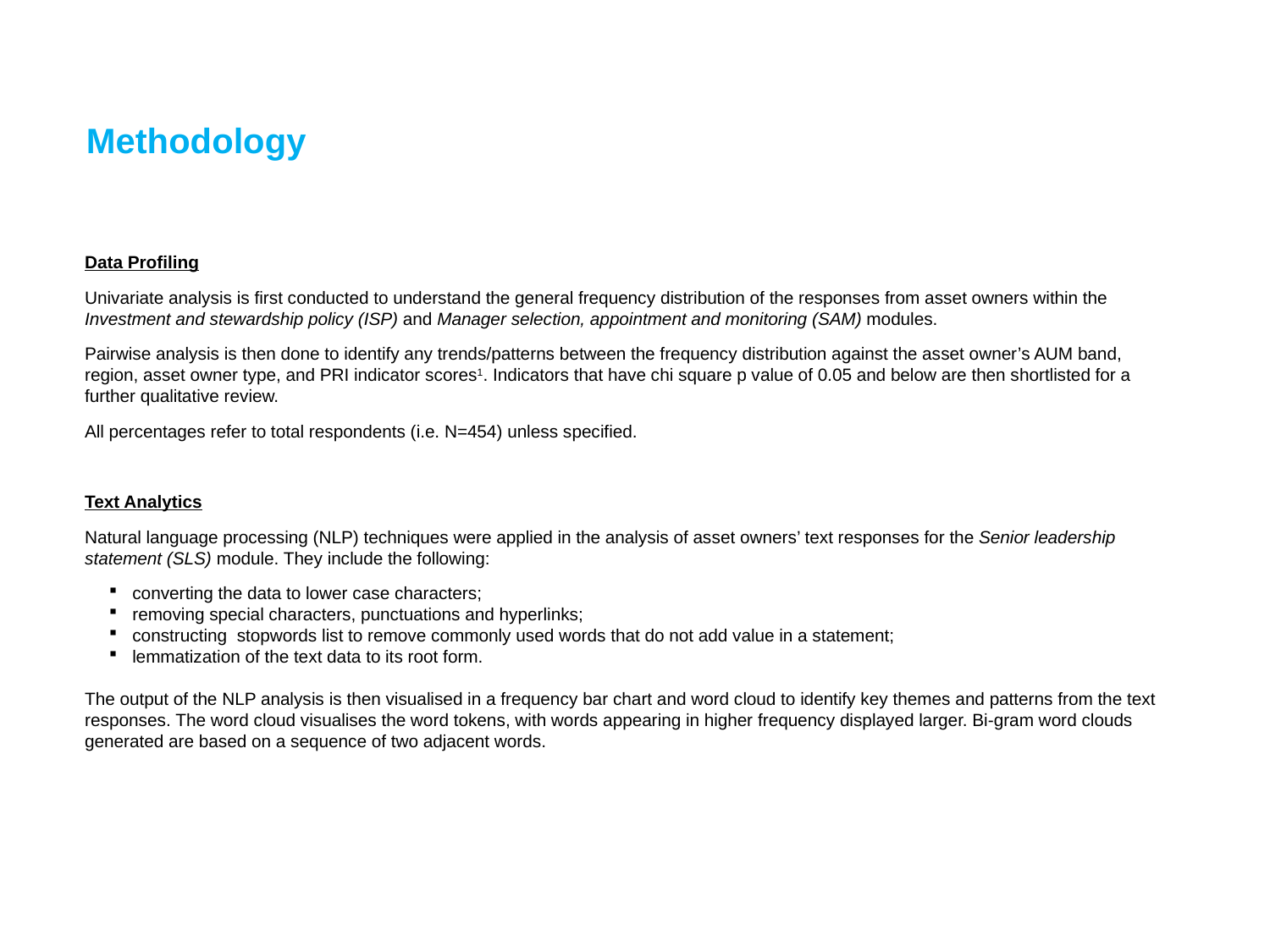

Methodology
Data Profiling
Univariate analysis is first conducted to understand the general frequency distribution of the responses from asset owners within the Investment and stewardship policy (ISP) and Manager selection, appointment and monitoring (SAM) modules.
Pairwise analysis is then done to identify any trends/patterns between the frequency distribution against the asset owner’s AUM band, region, asset owner type, and PRI indicator scores1. Indicators that have chi square p value of 0.05 and below are then shortlisted for a further qualitative review.
All percentages refer to total respondents (i.e. N=454) unless specified.

Text Analytics
Natural language processing (NLP) techniques were applied in the analysis of asset owners’ text responses for the Senior leadership statement (SLS) module. They include the following:
converting the data to lower case characters;
removing special characters, punctuations and hyperlinks;
constructing  stopwords list to remove commonly used words that do not add value in a statement;
lemmatization of the text data to its root form.

The output of the NLP analysis is then visualised in a frequency bar chart and word cloud to identify key themes and patterns from the text responses. The word cloud visualises the word tokens, with words appearing in higher frequency displayed larger. Bi-gram word clouds generated are based on a sequence of two adjacent words.